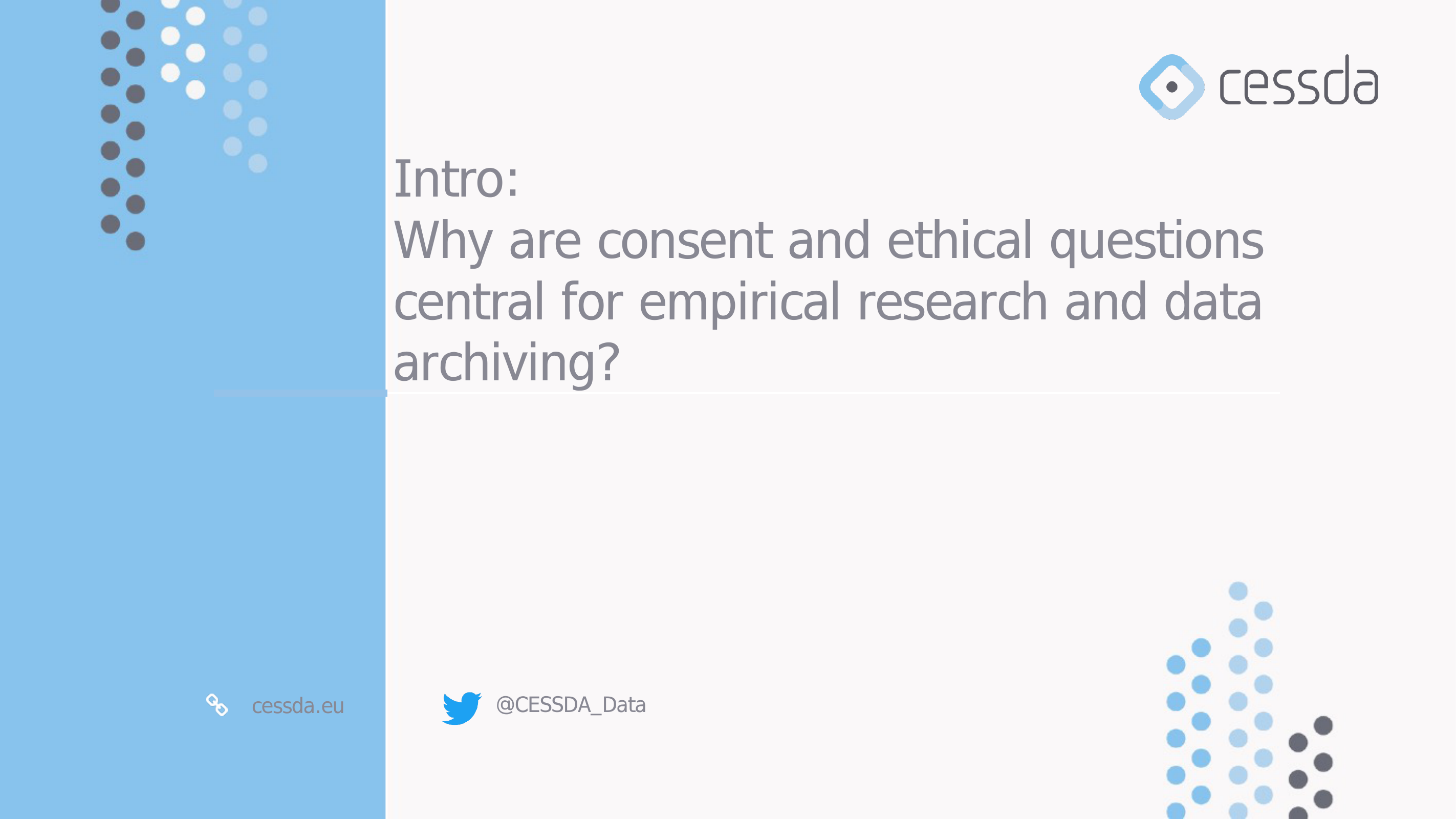

Intro:
Why are consent and ethical questions central for empirical research and data archiving?